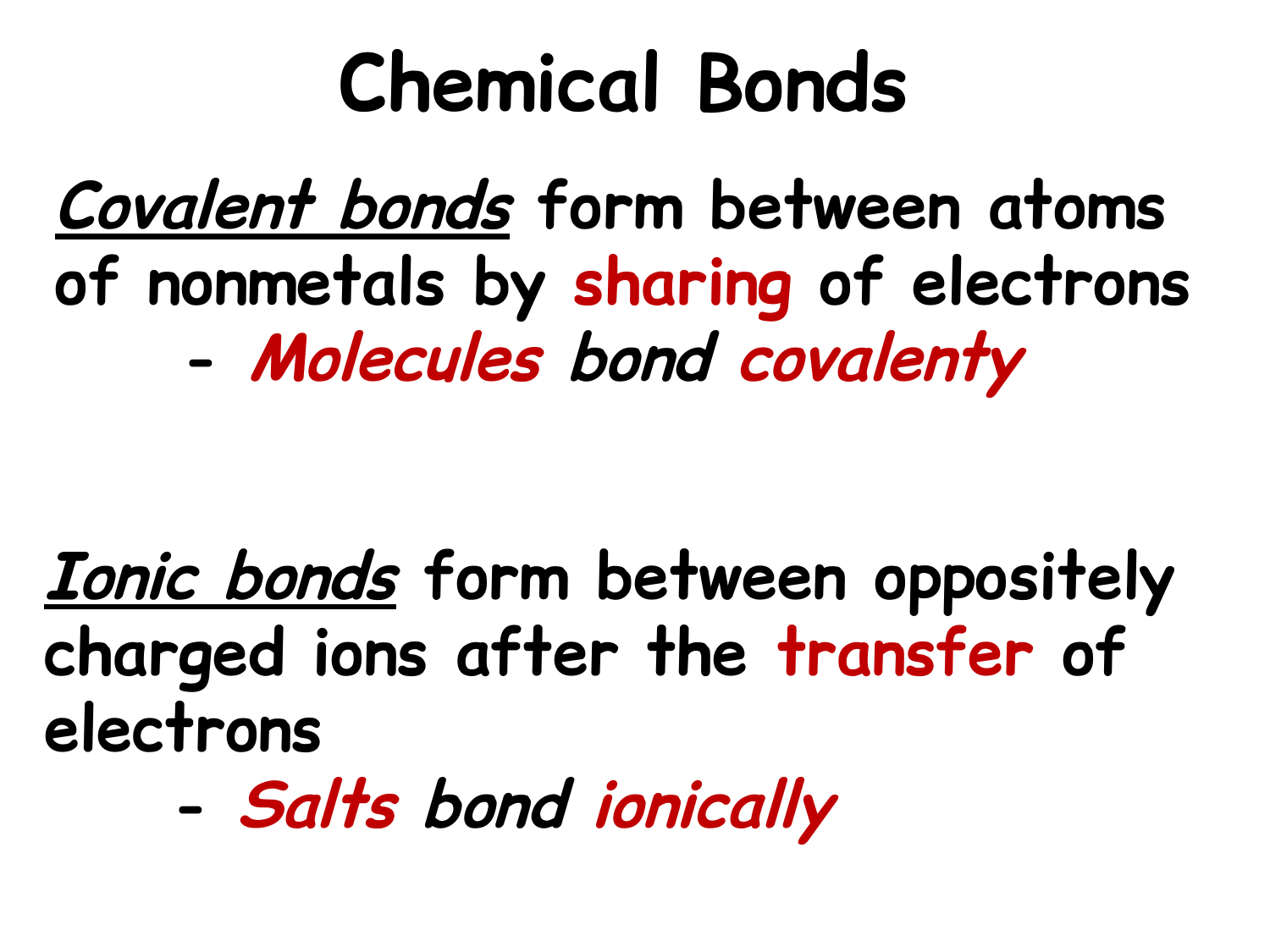

# Chemical Bonds
Covalent bonds form between atoms of nonmetals by sharing of electrons
	- Molecules bond covalenty
Ionic bonds form between oppositely charged ions after the transfer of electrons
	- Salts bond ionically